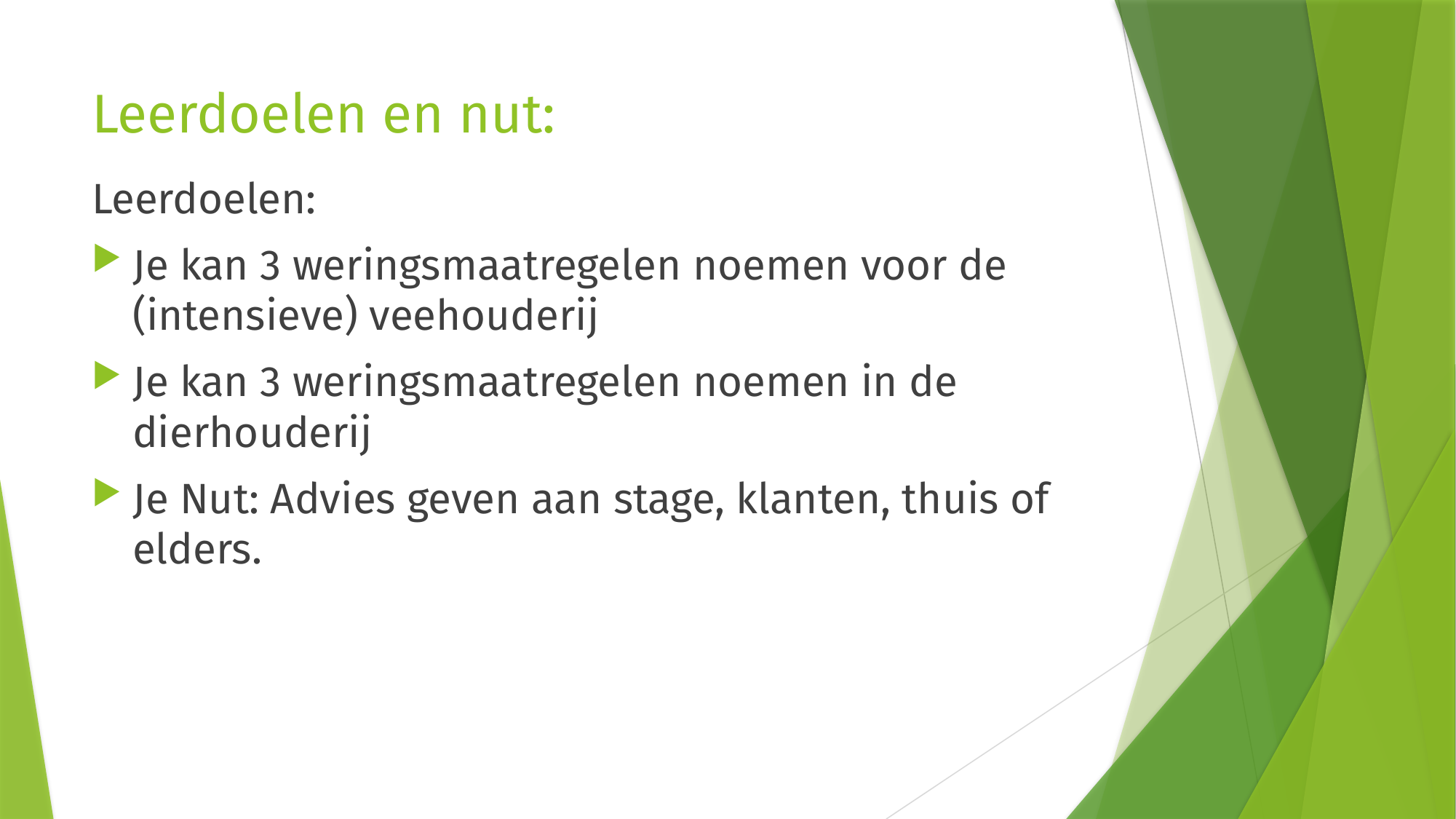

# Leerdoelen en nut:
Leerdoelen:
Je kan 3 weringsmaatregelen noemen voor de (intensieve) veehouderij
Je kan 3 weringsmaatregelen noemen in de dierhouderij
Je Nut: Advies geven aan stage, klanten, thuis of elders.